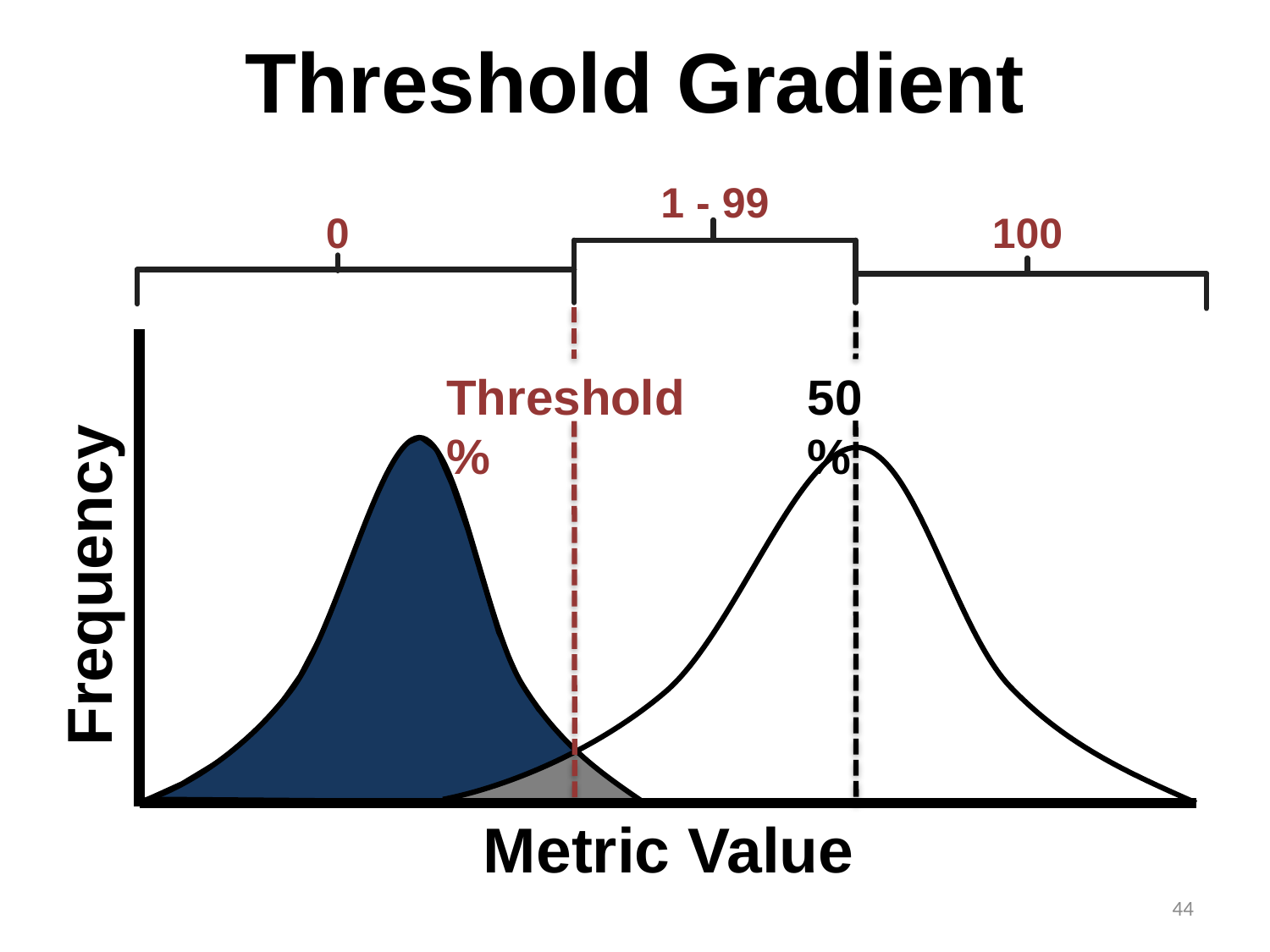

# Threshold Gradient
1 - 99
0
100

Frequency

Metric Value
Threshold %
50%
44